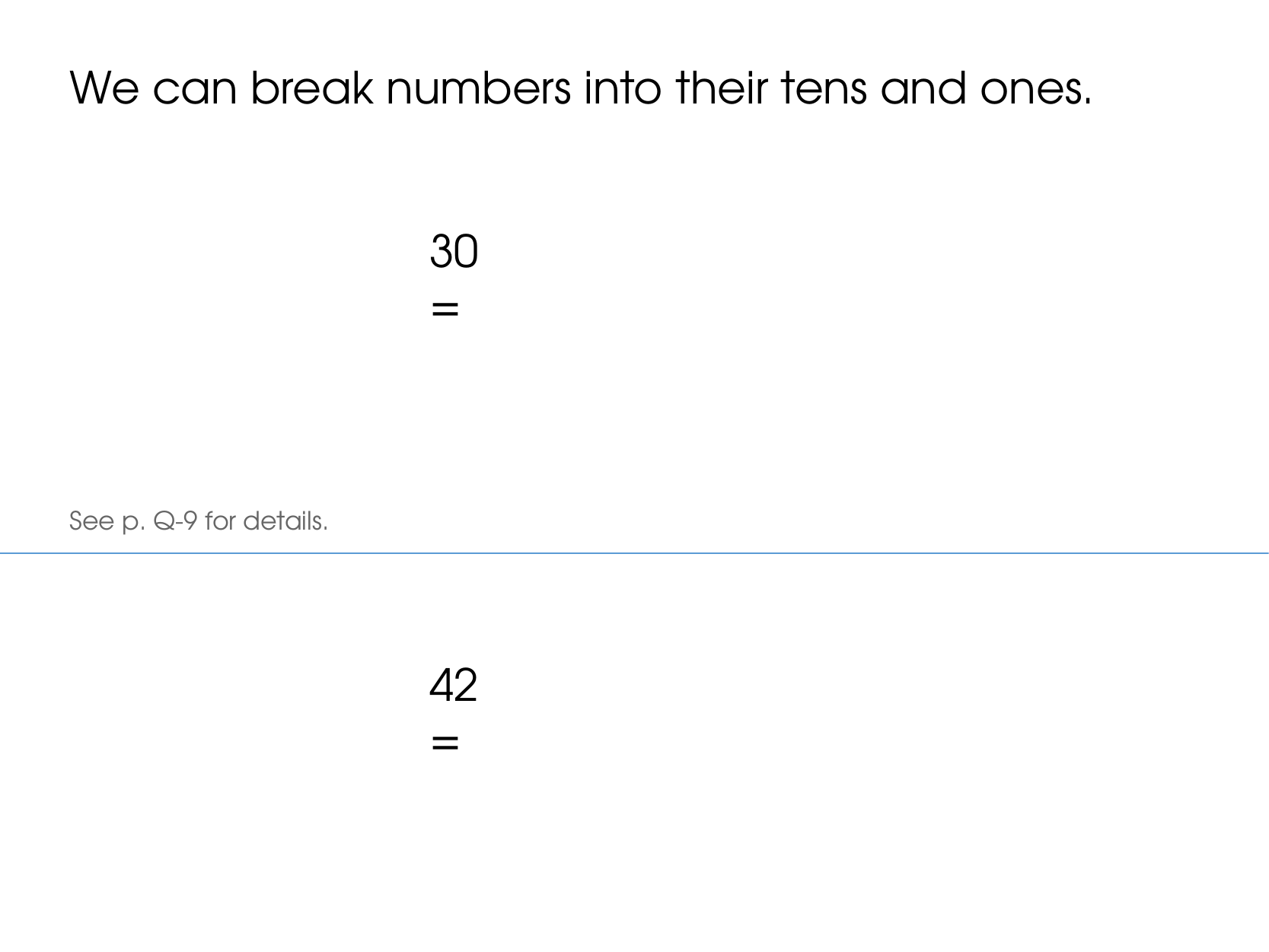

We can break numbers into their tens and ones.
30 =
See p. Q-9 for details.
42 =